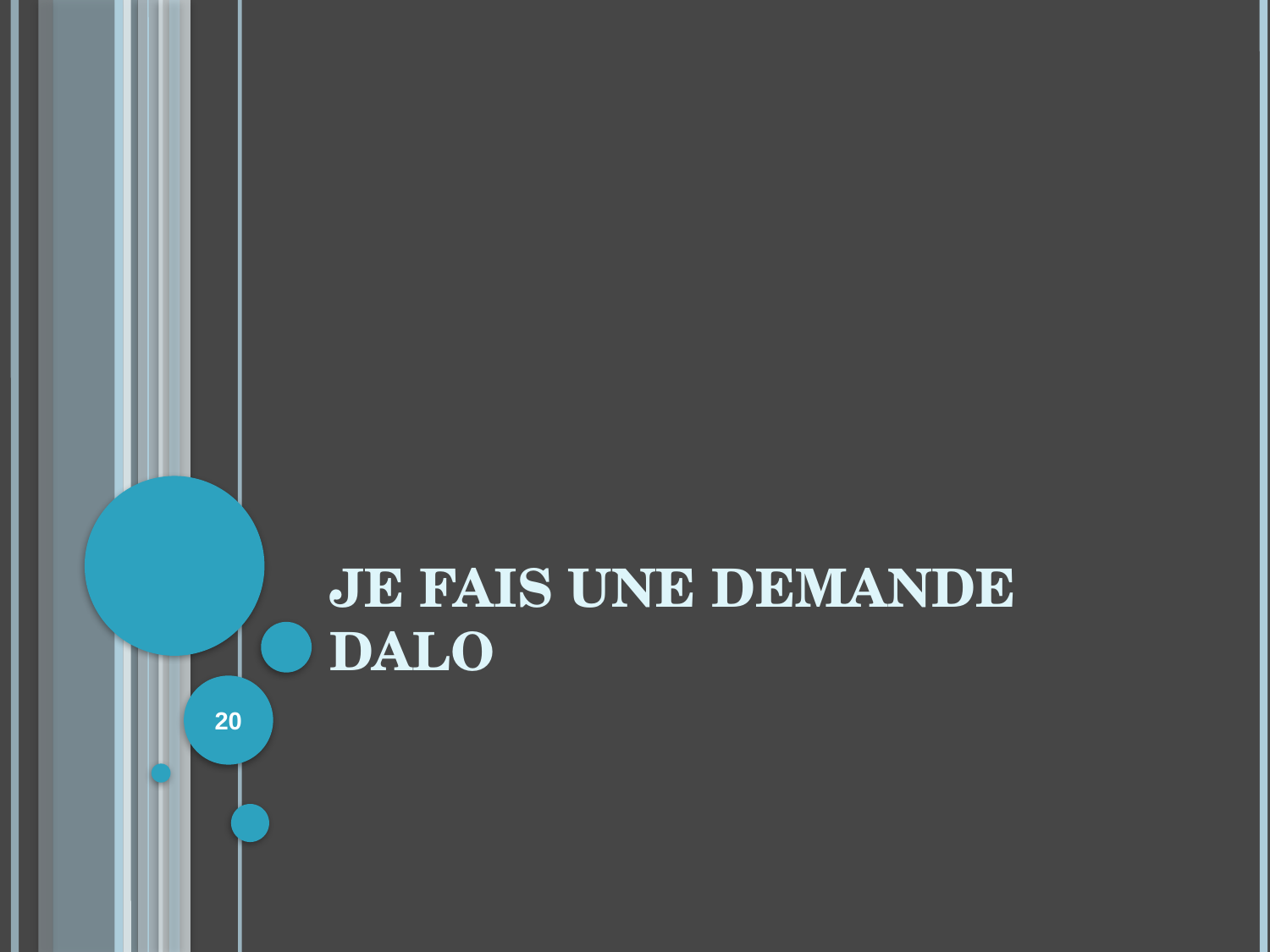

# Je fais une demande DALO
20